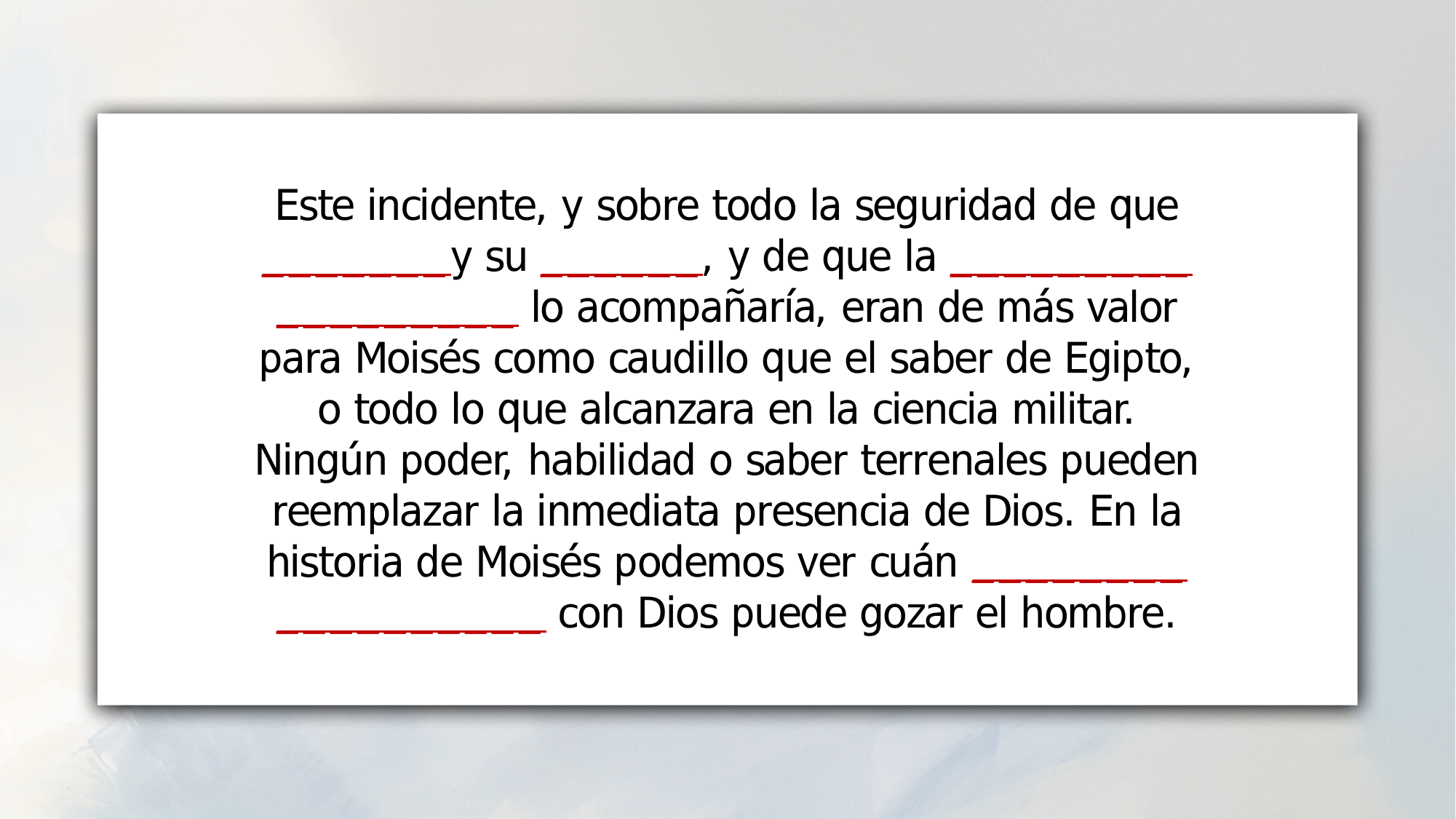

Este incidente, y sobre todo la seguridad de que _______y su ______, y de que la _________ _________ lo acompañaría, eran de más valor para Moisés como caudillo que el saber de Egipto, o todo lo que alcanzara en la ciencia militar. Ningún poder, habilidad o saber terrenales pueden reemplazar la inmediata presencia de Dios. En la historia de Moisés podemos ver cuán ________ __________ con Dios puede gozar el hombre.